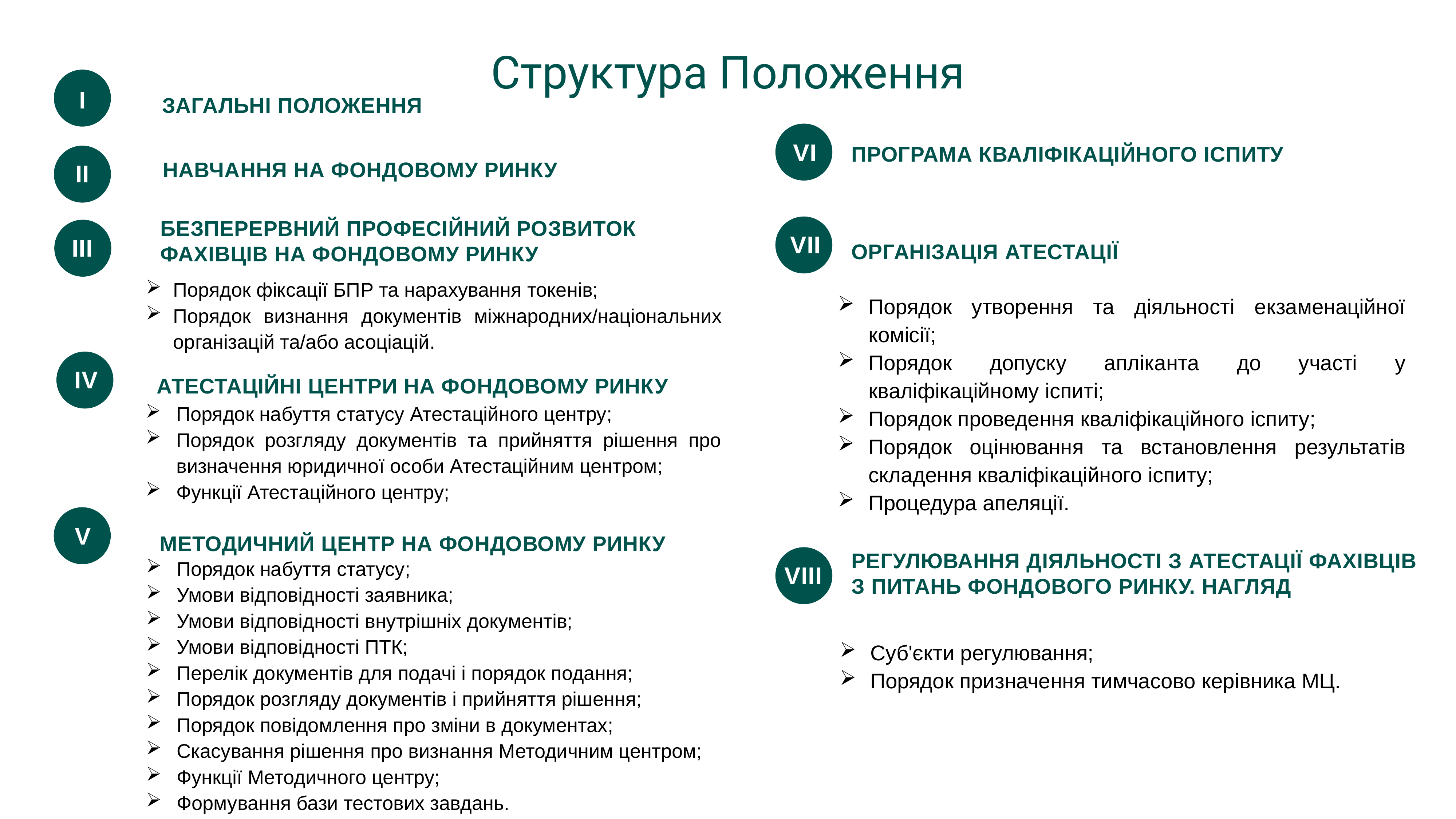

Структура Положення

Загальні положення
І

VI
ПРОГРАМА КВАЛІФІКАЦІЙНОГО ІСПИТУ

Навчання на фондовому ринку
ІІ
БЕЗПЕРЕРВНИЙ ПРОФЕСІЙНИЙ РОЗВИТОК ФАХІВЦІВ НА ФОНДОВОМУ РИНКУ

VII

ОРГАНІЗАЦІЯ АТЕСТАЦІЇ
ІІІ
Порядок фіксації БПР та нарахування токенів;
Порядок визнання документів міжнародних/національних організацій та/або асоціацій.
Порядок утворення та діяльності екзаменаційної комісії;
Порядок допуску апліканта до участі у кваліфікаційному іспиті;
Порядок проведення кваліфікаційного іспиту;
Порядок оцінювання та встановлення результатів складення кваліфікаційного іспиту;
Процедура апеляції.

АТЕСТАЦІЙНІ ЦЕНТРИ НА ФОНДОВОМУ РИНКУ
IV
Порядок набуття статусу Атестаційного центру;
Порядок розгляду документів та прийняття рішення про визначення юридичної особи Атестаційним центром;
Функції Атестаційного центру;

V
МЕТОДИЧНИЙ ЦЕНТР НА ФОНДОВОМУ РИНКУ
РЕГУЛЮВАННЯ ДІЯЛЬНОСТІ З АТЕСТАЦІЇ ФАХІВЦІВ З ПИТАНЬ ФОНДОВОГО РИНКУ. НАГЛЯД

VIII
Порядок набуття статусу;
Умови відповідності заявника;
Умови відповідності внутрішніх документів;
Умови відповідності ПТК;
Перелік документів для подачі і порядок подання;
Порядок розгляду документів і прийняття рішення;
Порядок повідомлення про зміни в документах;
Скасування рішення про визнання Методичним центром;
Функції Методичного центру;
Формування бази тестових завдань.
Суб'єкти регулювання;
Порядок призначення тимчасово керівника МЦ.